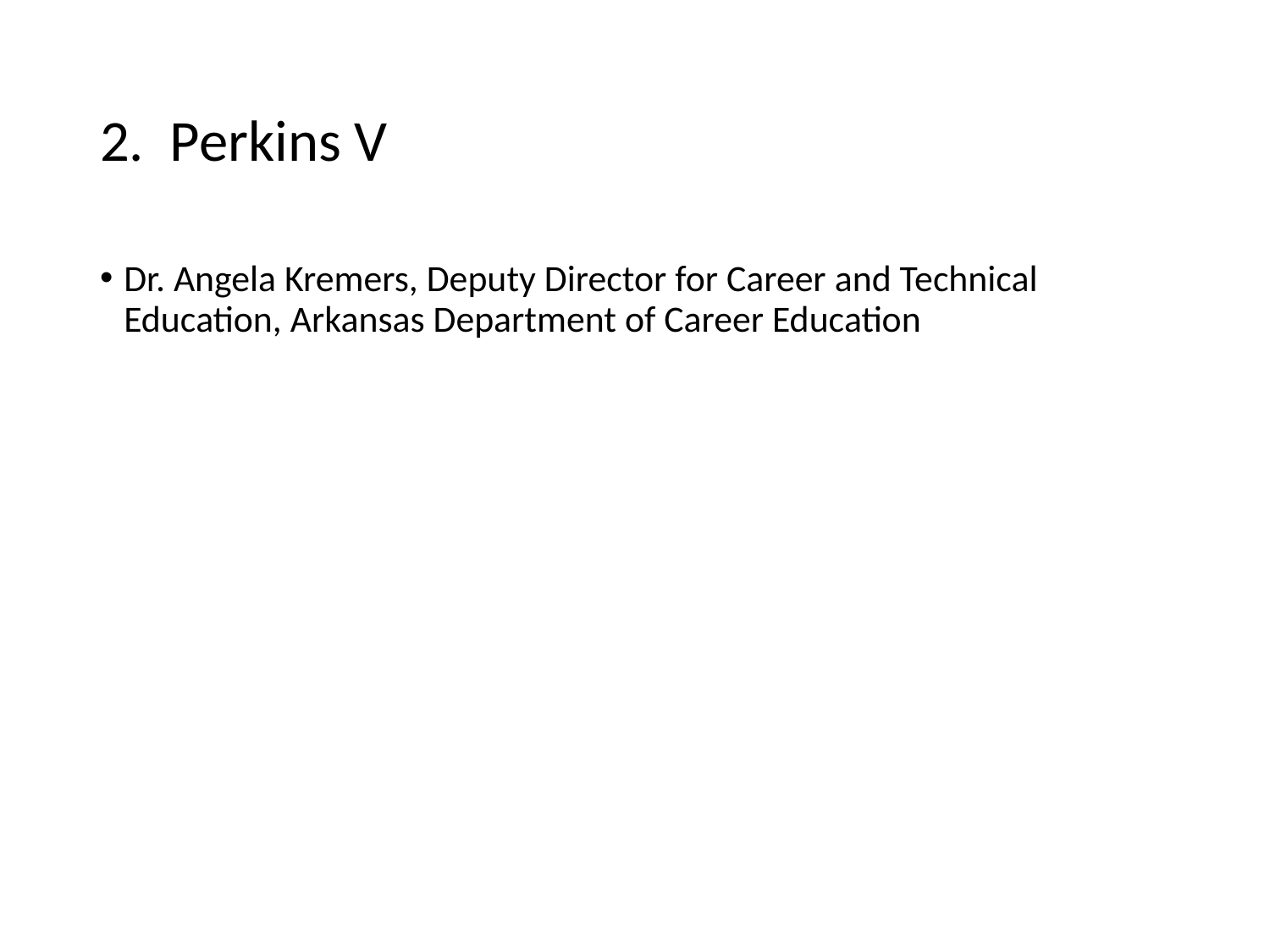

# 2.  Perkins V
Dr. Angela Kremers, Deputy Director for Career and Technical Education, Arkansas Department of Career Education